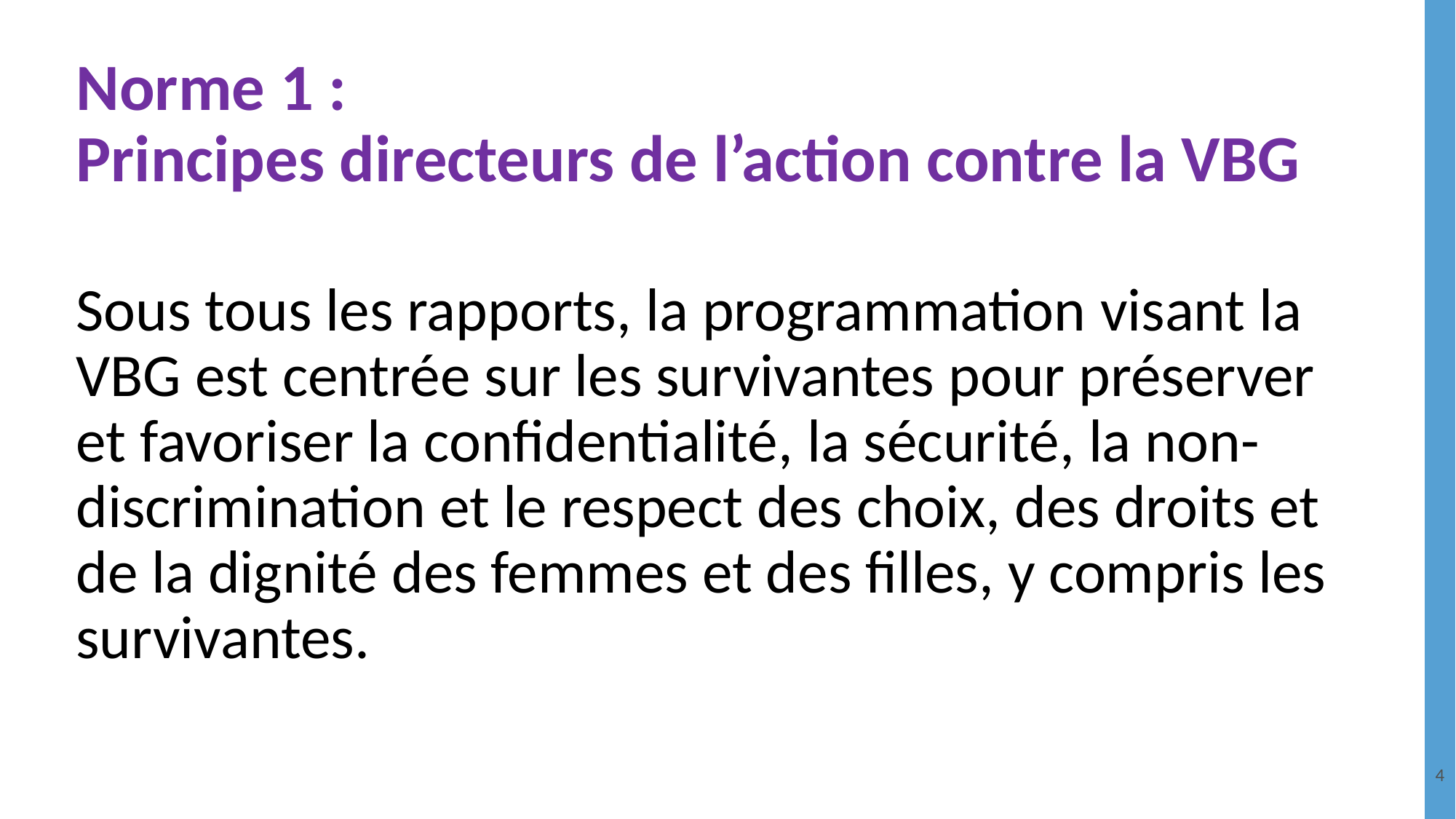

# Norme 1 : Principes directeurs de l’action contre la VBG
Sous tous les rapports, la programmation visant la VBG est centrée sur les survivantes pour préserver et favoriser la confidentialité, la sécurité, la non-discrimination et le respect des choix, des droits et de la dignité des femmes et des filles, y compris les survivantes.